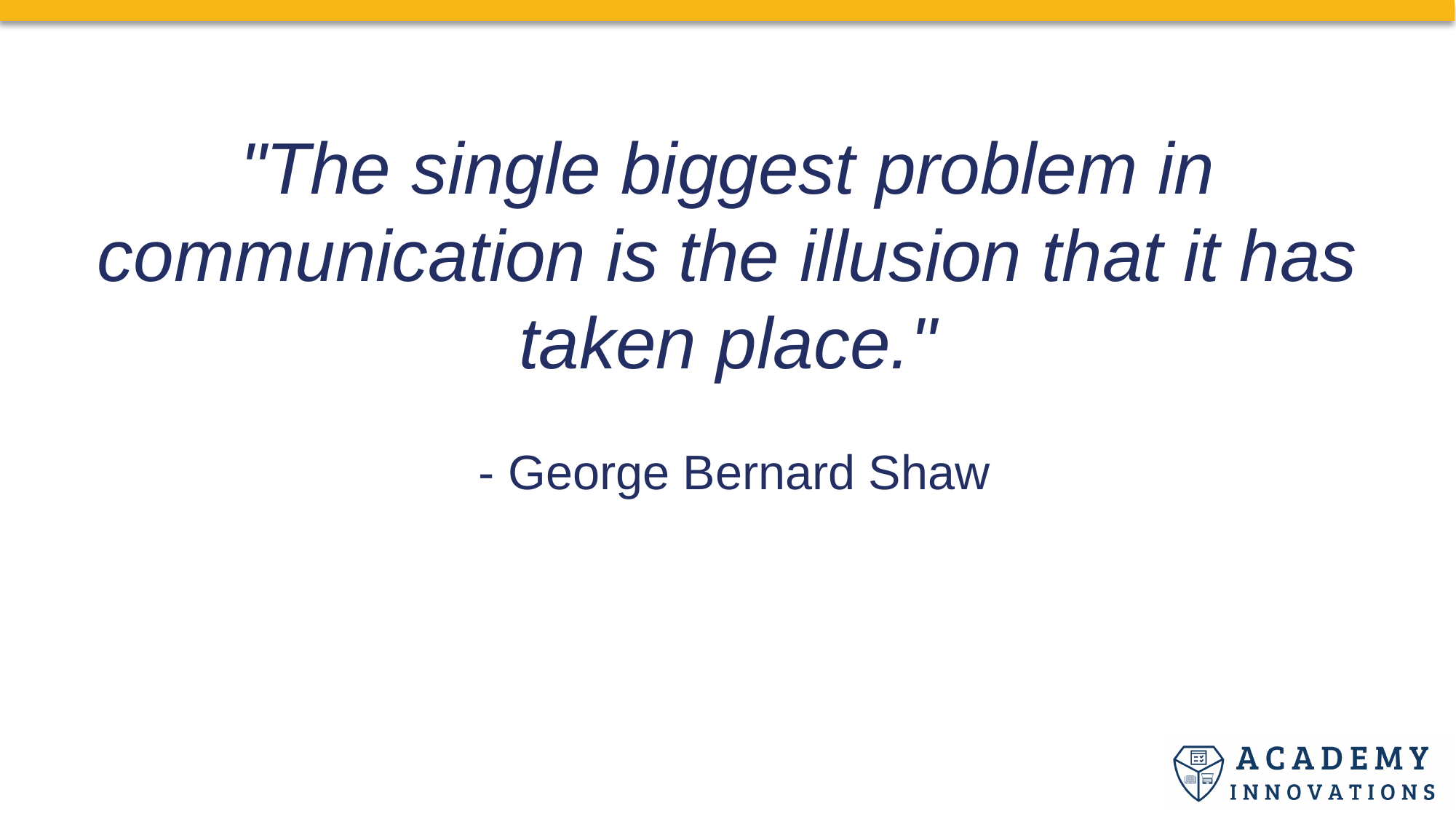

"The single biggest problem in communication is the illusion that it has taken place."

 - George Bernard Shaw